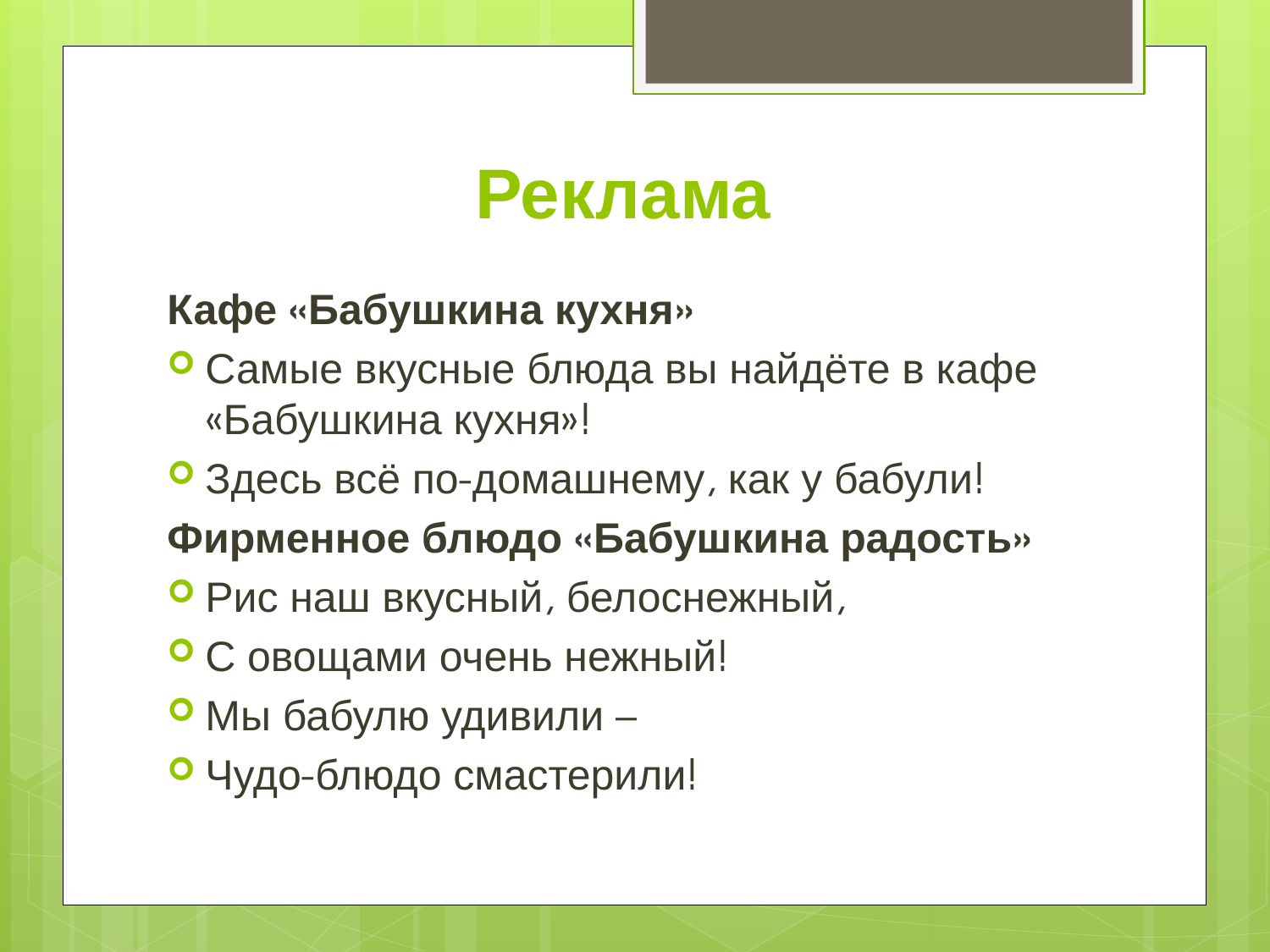

# Реклама
Кафе «Бабушкина кухня»
Самые вкусные блюда вы найдёте в кафе «Бабушкина кухня»!
Здесь всё по-домашнему, как у бабули!
Фирменное блюдо «Бабушкина радость»
Рис наш вкусный, белоснежный,
С овощами очень нежный!
Мы бабулю удивили –
Чудо-блюдо смастерили!